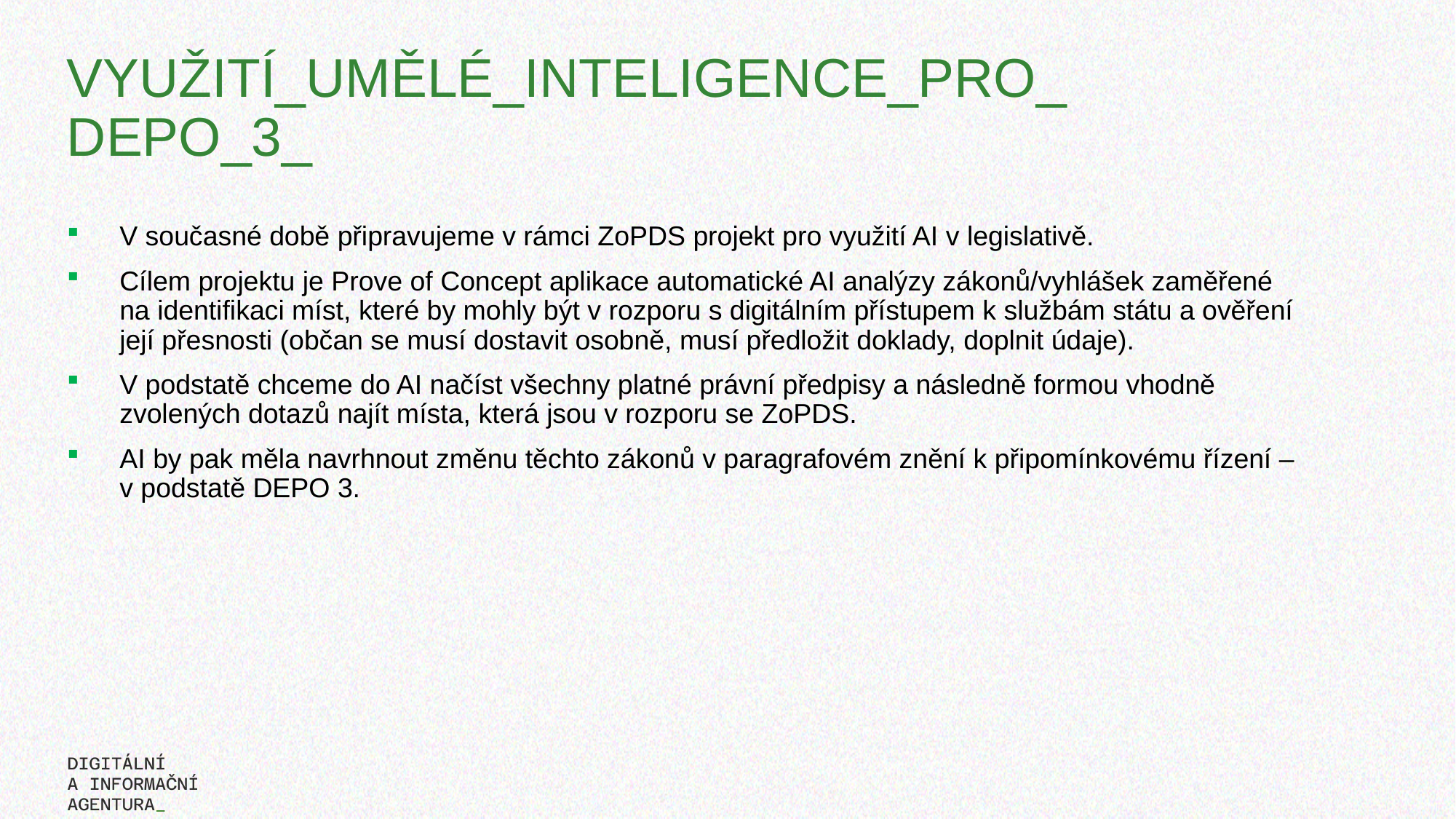

# Využití_umělé_inteligence_pro_ DEPO_3_
V současné době připravujeme v rámci ZoPDS projekt pro využití AI v legislativě.
Cílem projektu je Prove of Concept aplikace automatické AI analýzy zákonů/vyhlášek zaměřené na identifikaci míst, které by mohly být v rozporu s digitálním přístupem k službám státu a ověření její přesnosti (občan se musí dostavit osobně, musí předložit doklady, doplnit údaje).
V podstatě chceme do AI načíst všechny platné právní předpisy a následně formou vhodně zvolených dotazů najít místa, která jsou v rozporu se ZoPDS.
AI by pak měla navrhnout změnu těchto zákonů v paragrafovém znění k připomínkovému řízení – v podstatě DEPO 3.